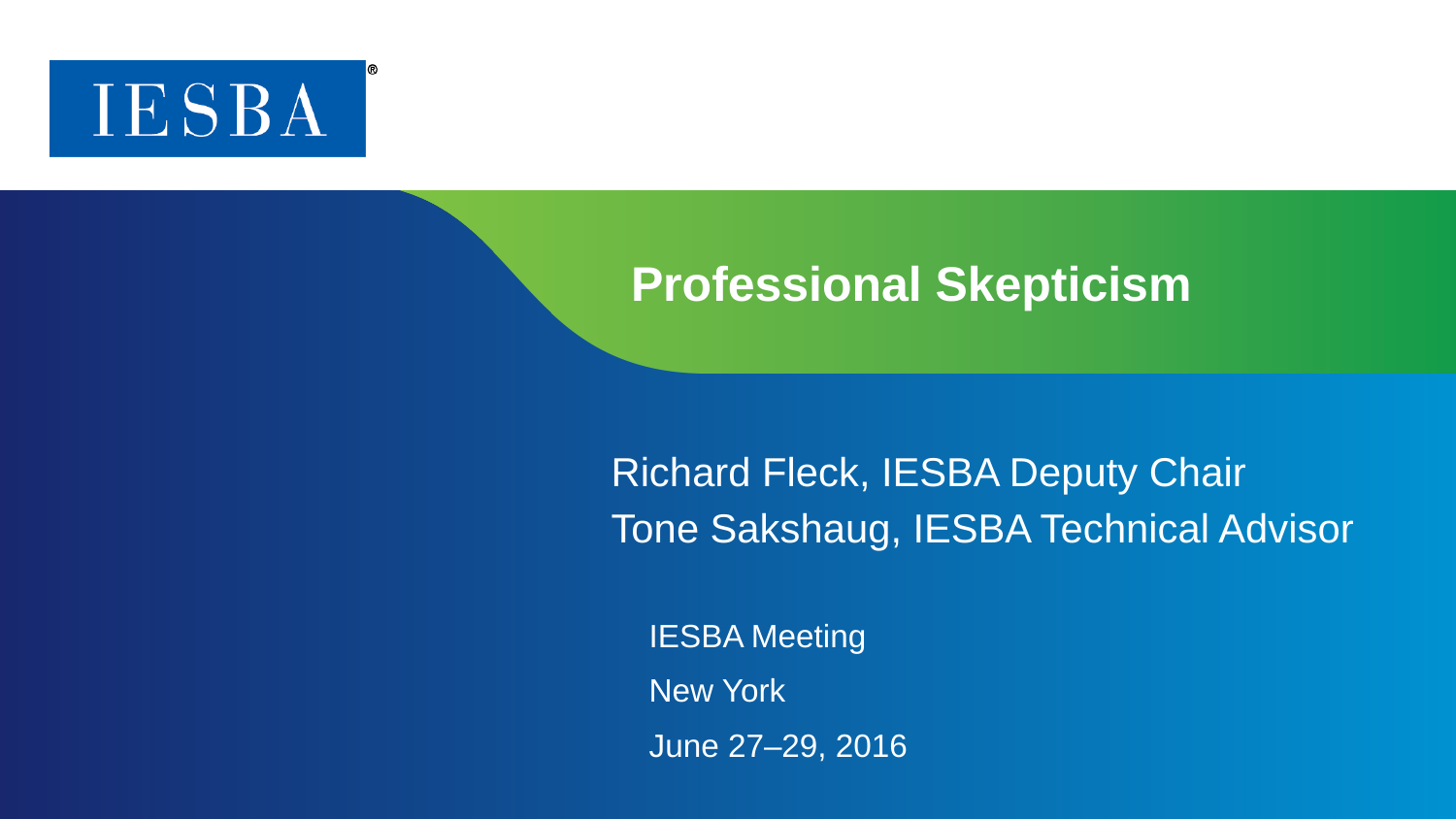

# Professional Skepticism
Richard Fleck, IESBA Deputy Chair
Tone Sakshaug, IESBA Technical Advisor
IESBA Meeting
New York
June 27–29, 2016